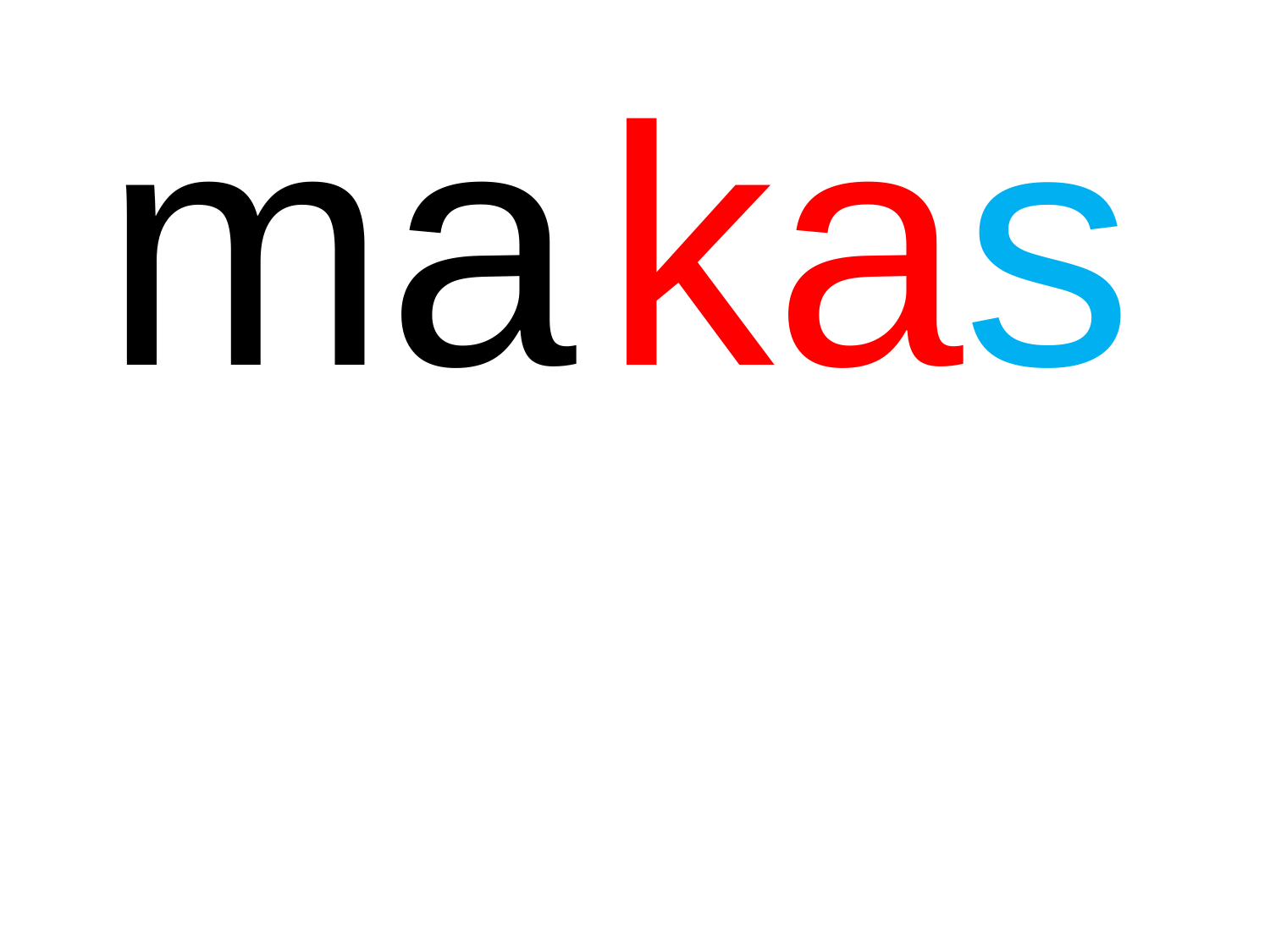

| ma |
| --- |
| kas |
| --- |